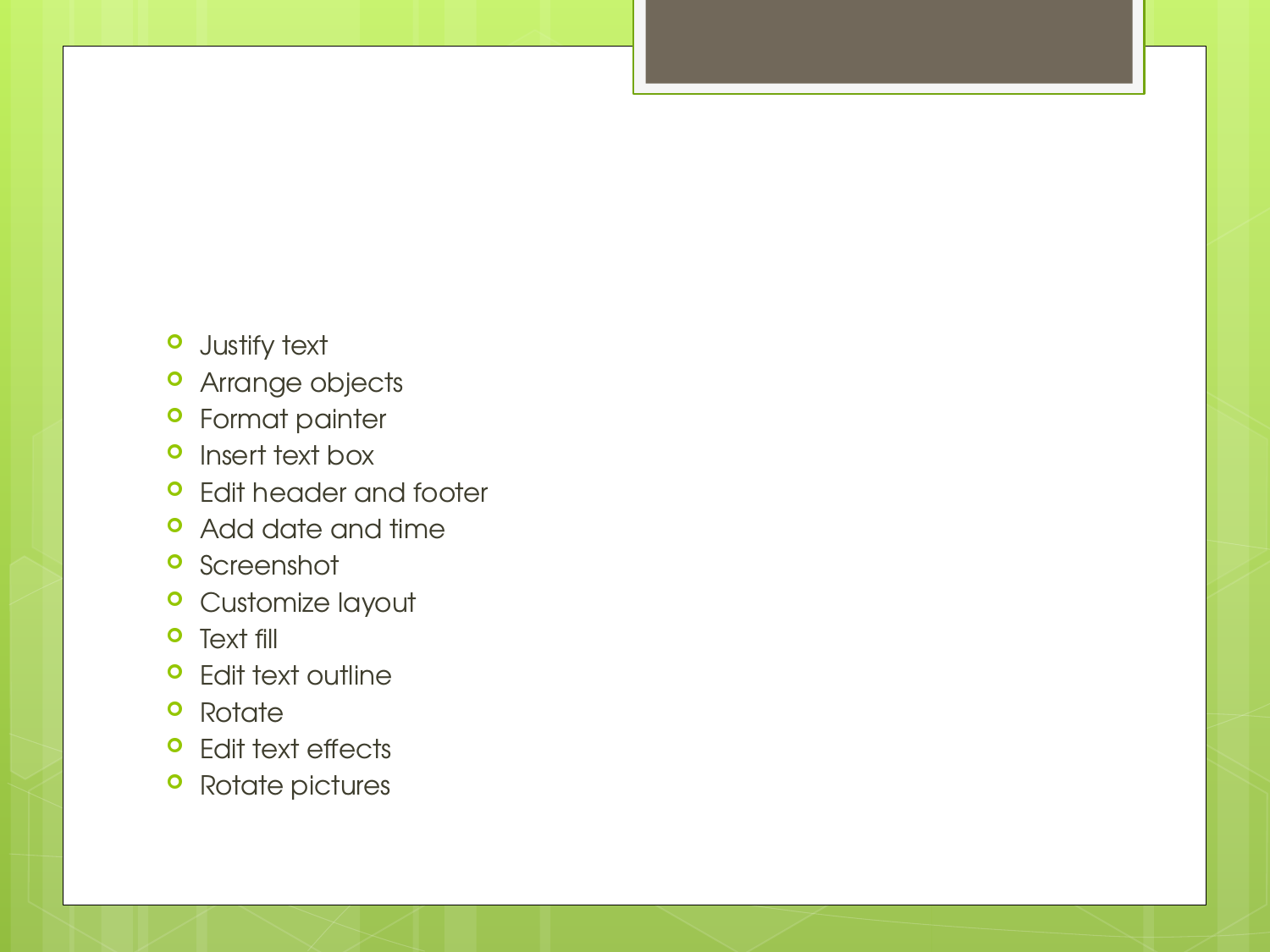

#
Justify text
Arrange objects
Format painter
Insert text box
Edit header and footer
Add date and time
Screenshot
Customize layout
Text fill
Edit text outline
Rotate
Edit text effects
Rotate pictures